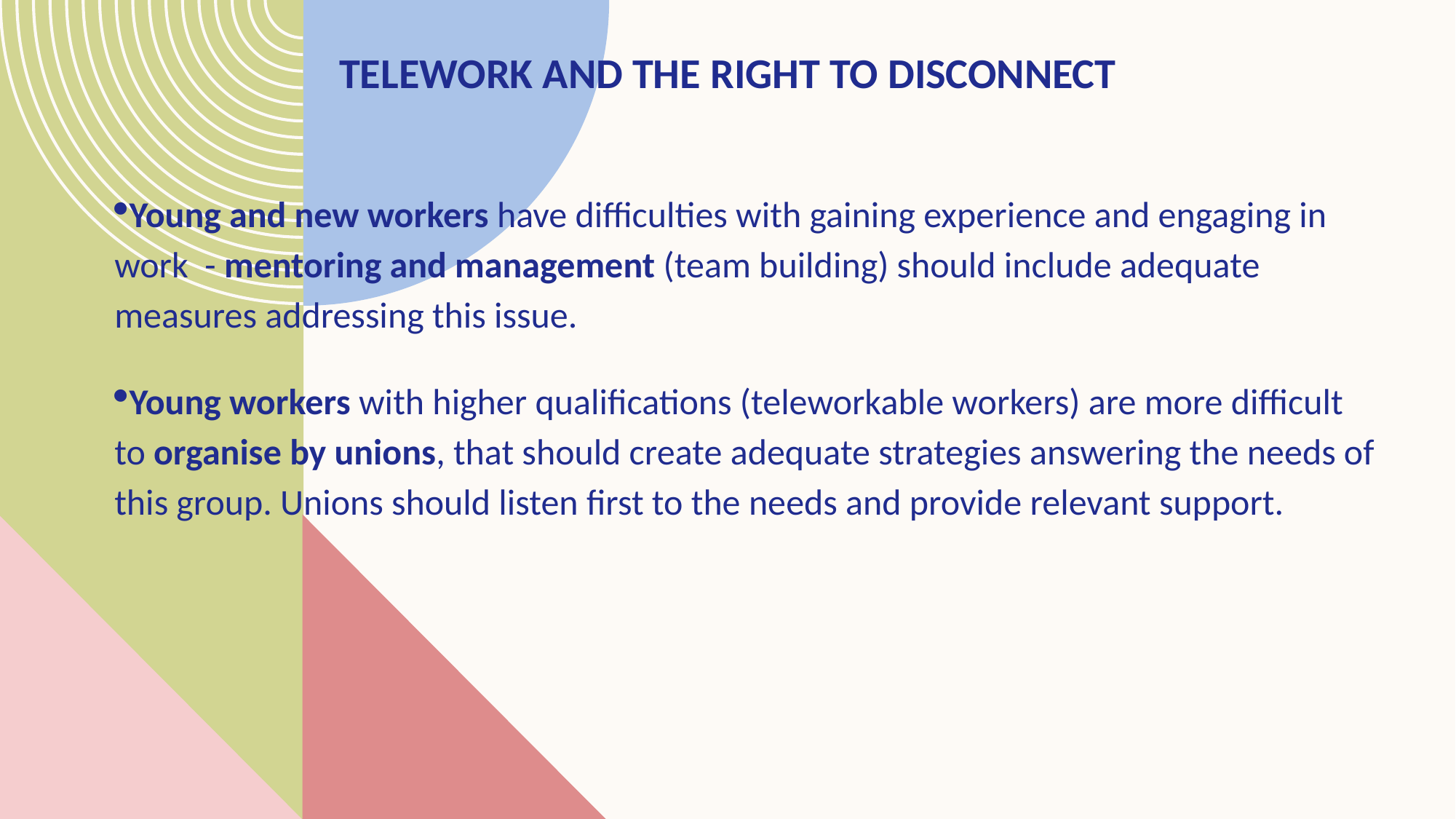

# Telework and the right to disconnect
Young and new workers have difficulties with gaining experience and engaging in work  - mentoring and management (team building) should include adequate measures addressing this issue.
Young workers with higher qualifications (teleworkable workers) are more difficult to organise by unions, that should create adequate strategies answering the needs of this group. Unions should listen first to the needs and provide relevant support.